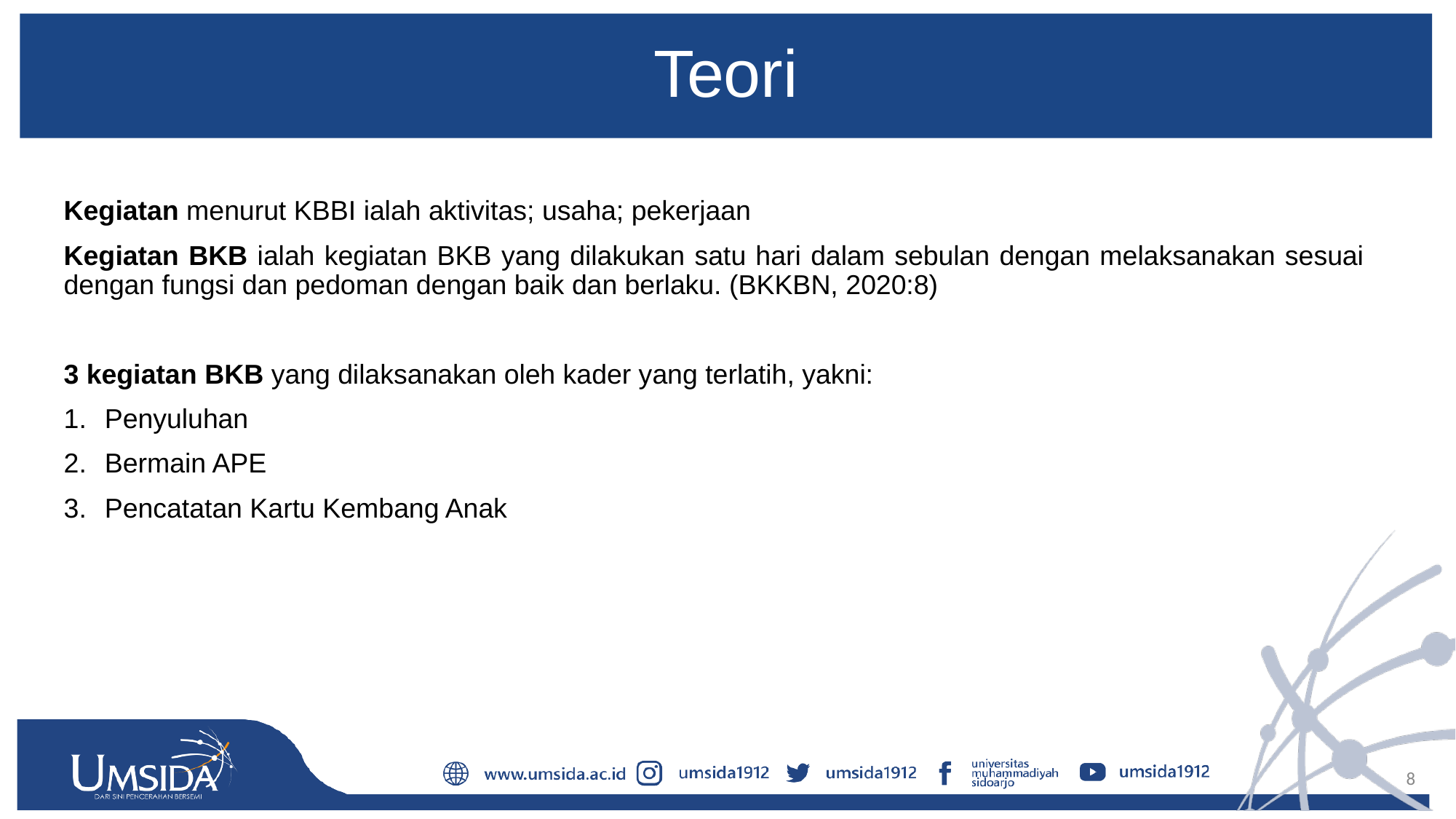

# Teori
Kegiatan menurut KBBI ialah aktivitas; usaha; pekerjaan
Kegiatan BKB ialah kegiatan BKB yang dilakukan satu hari dalam sebulan dengan melaksanakan sesuai dengan fungsi dan pedoman dengan baik dan berlaku. (BKKBN, 2020:8)

3 kegiatan BKB yang dilaksanakan oleh kader yang terlatih, yakni:
Penyuluhan
Bermain APE
Pencatatan Kartu Kembang Anak